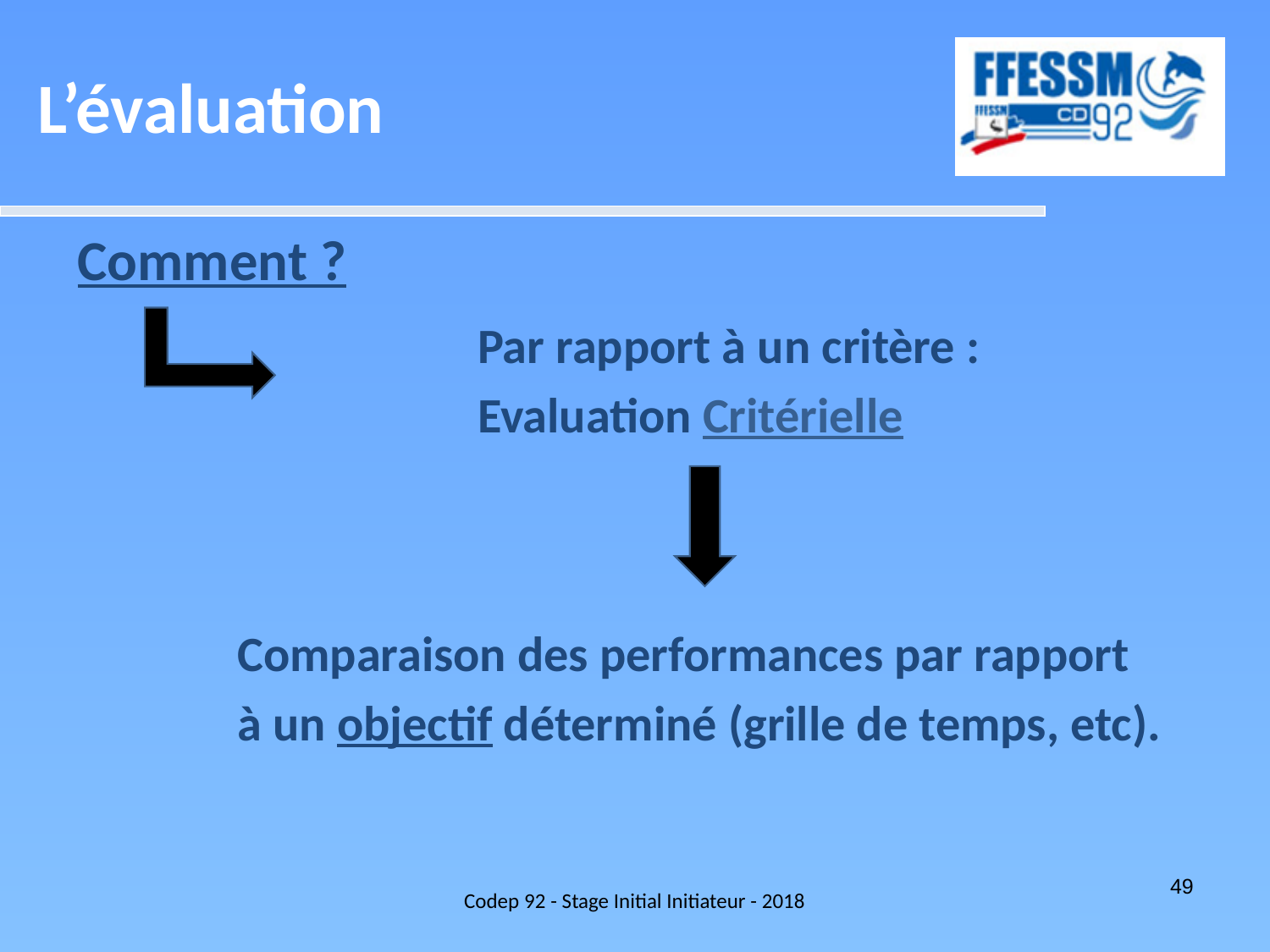

L’évaluation
Comment ?

Par rapport à un critère :
Evaluation Critérielle

Comparaison des performances par rapport
à un objectif déterminé (grille de temps, etc).
Codep 92 - Stage Initial Initiateur - 2018
49